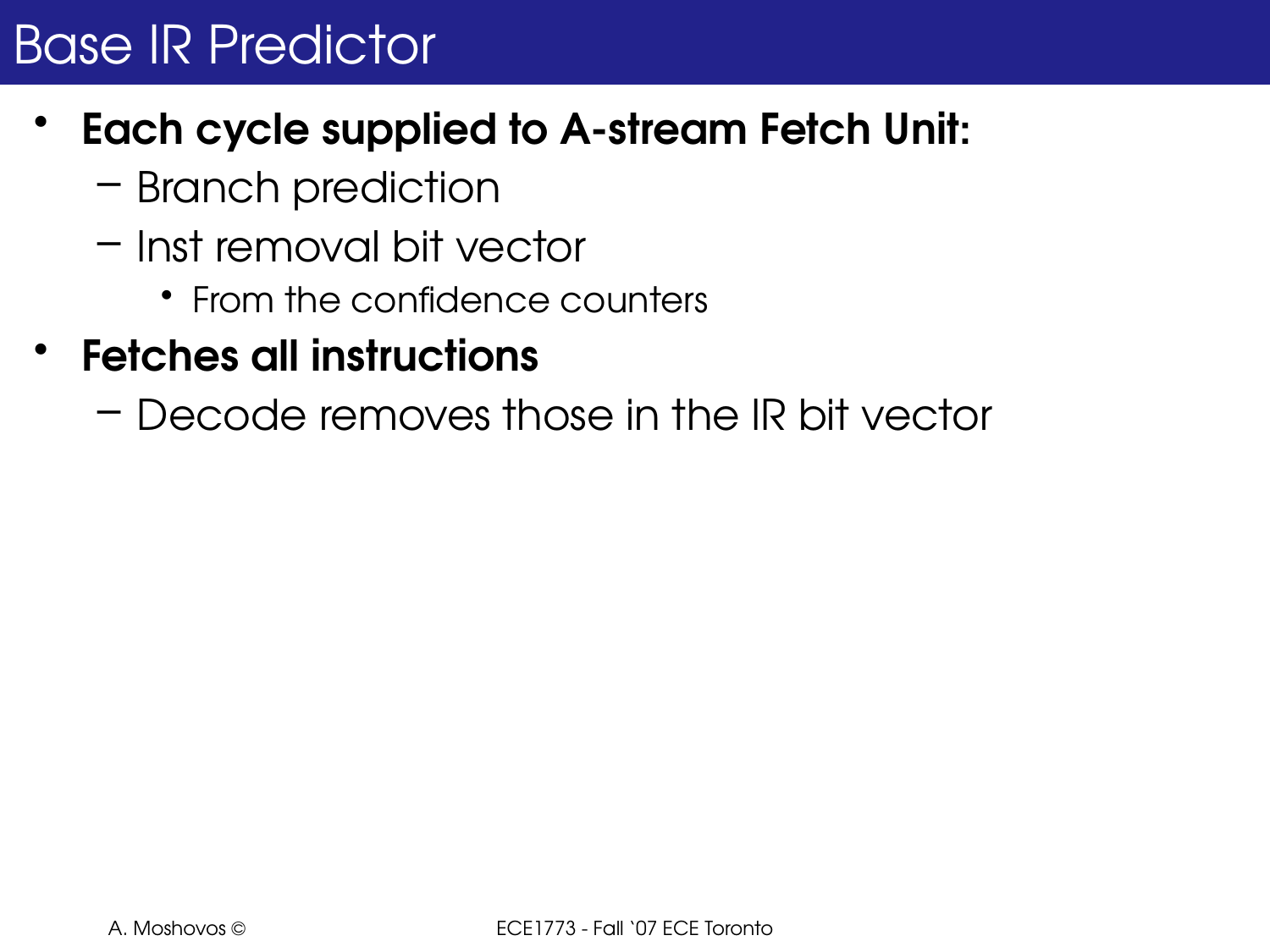

# Base IR Predictor
Each cycle supplied to A-stream Fetch Unit:
Branch prediction
Inst removal bit vector
From the confidence counters
Fetches all instructions
Decode removes those in the IR bit vector
A. Moshovos ©
ECE1773 - Fall ‘07 ECE Toronto